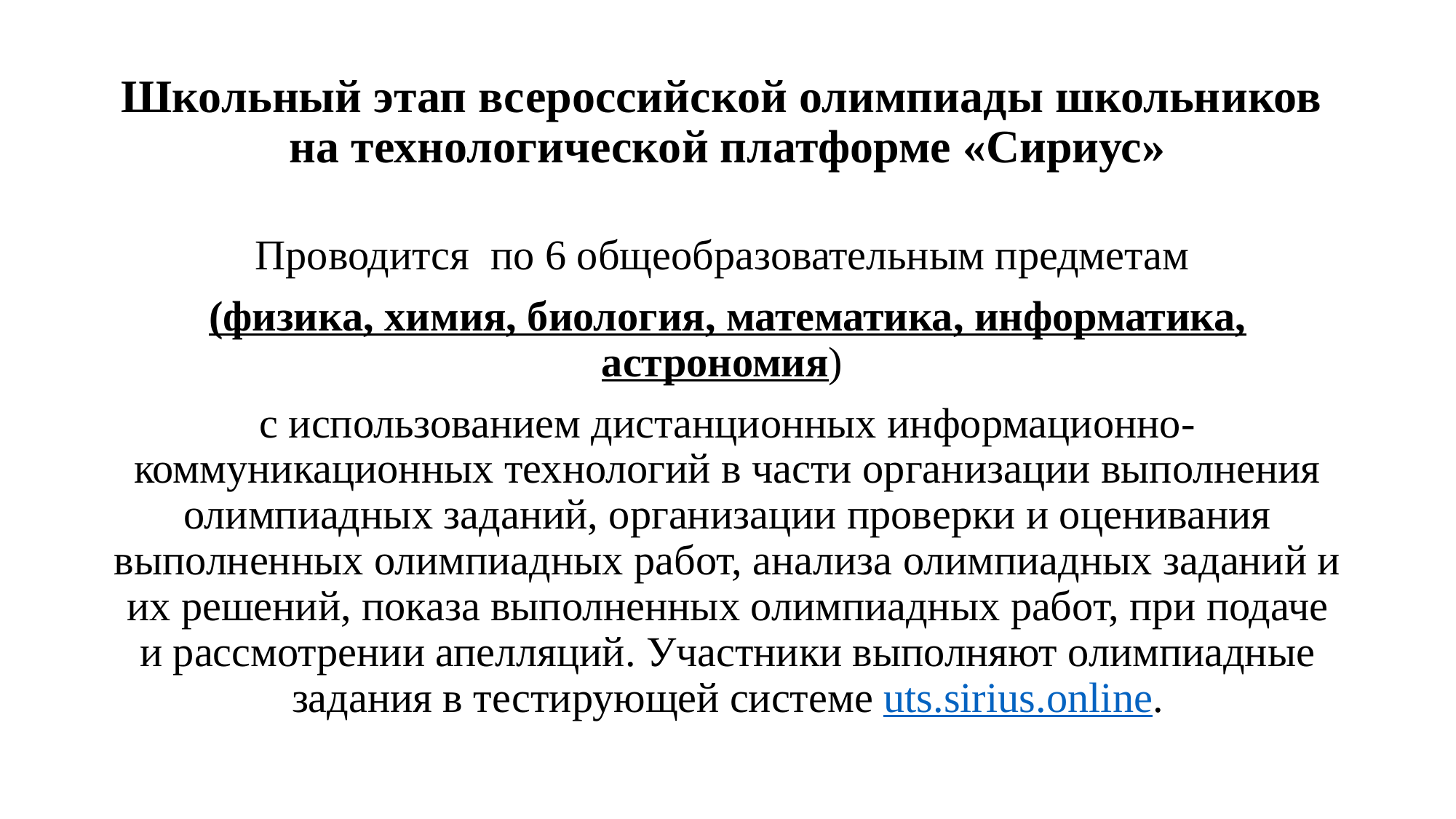

# Школьный этап всероссийской олимпиады школьников на технологической платформе «Сириус»
Проводится  по 6 общеобразовательным предметам
(физика, химия, биология, математика, информатика, астрономия)
с использованием дистанционных информационно-коммуникационных технологий в части организации выполнения олимпиадных заданий, организации проверки и оценивания выполненных олимпиадных работ, анализа олимпиадных заданий и их решений, показа выполненных олимпиадных работ, при подаче и рассмотрении апелляций. Участники выполняют олимпиадные задания в тестирующей системе uts.sirius.online.